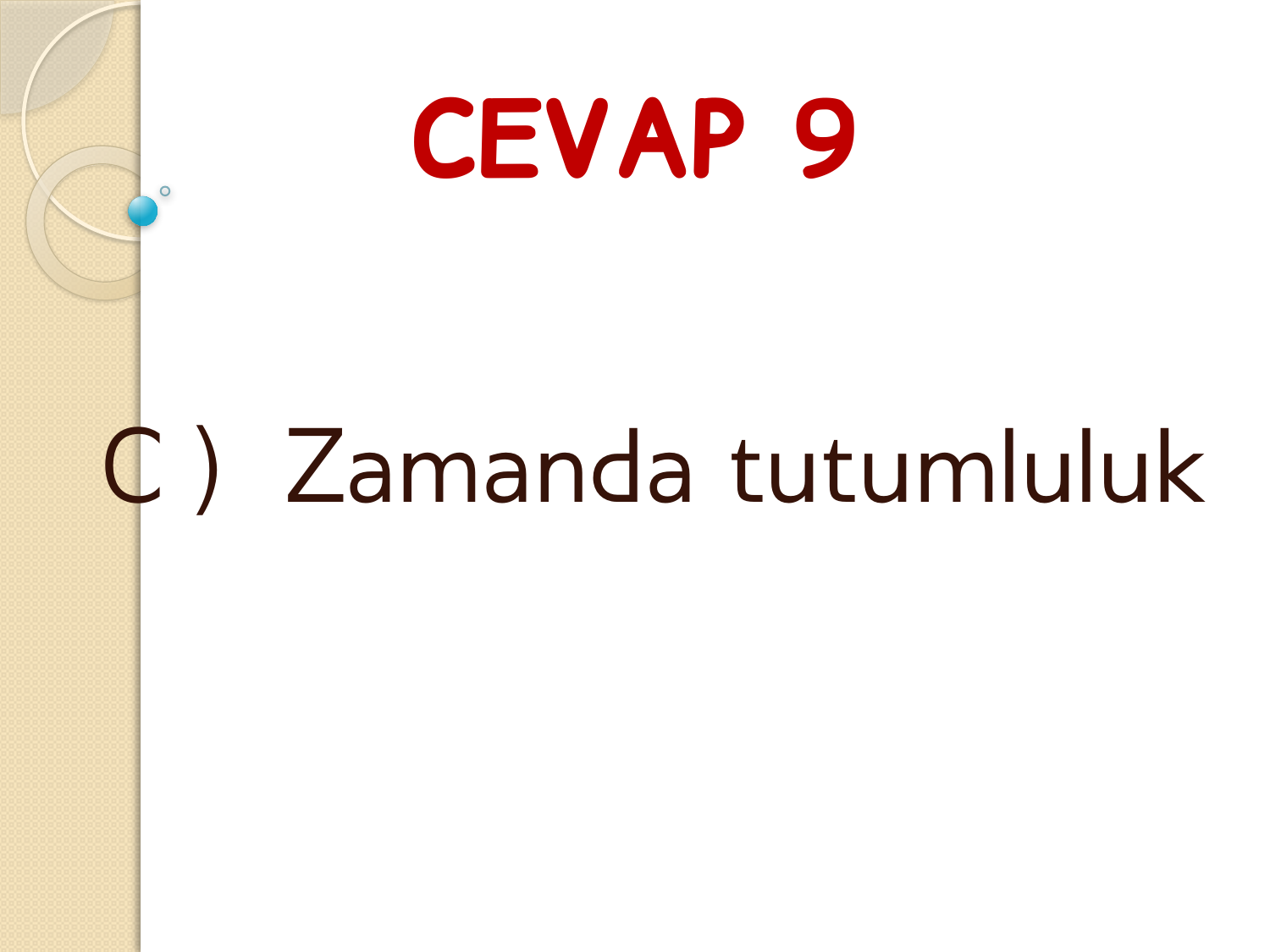

# CEVAP 9
C )  Zamanda tutumluluk